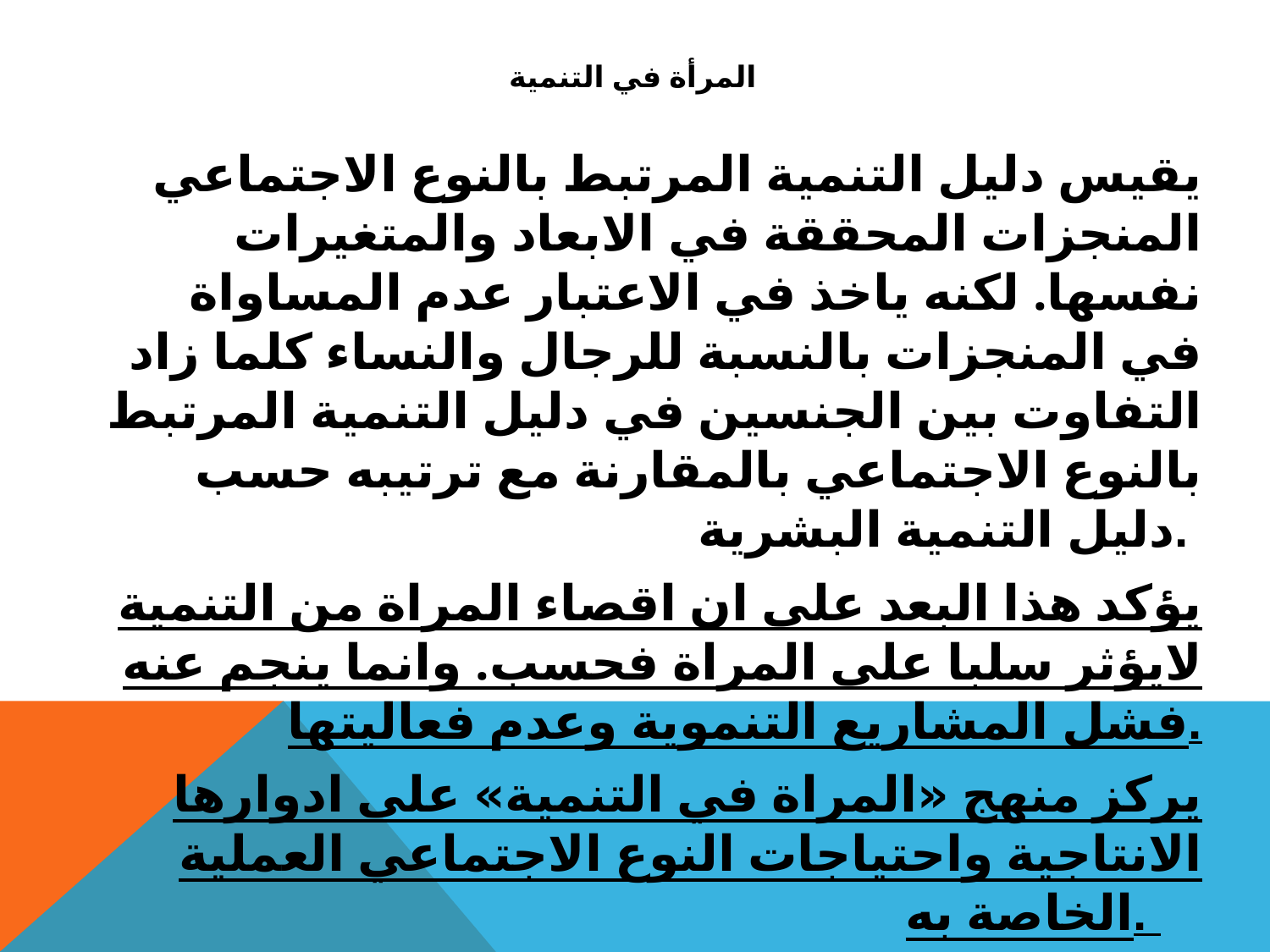

# المرأة في التنمية
يقيس دليل التنمية المرتبط بالنوع الاجتماعي المنجزات المحققة في الابعاد والمتغيرات نفسها. لكنه ياخذ في الاعتبار عدم المساواة في المنجزات بالنسبة للرجال والنساء كلما زاد التفاوت بين الجنسين في دليل التنمية المرتبط بالنوع الاجتماعي بالمقارنة مع ترتيبه حسب دليل التنمية البشرية.
يؤكد هذا البعد على ان اقصاء المراة من التنمية لايؤثر سلبا على المراة فحسب. وانما ينجم عنه فشل المشاريع التنموية وعدم فعاليتها.
يركز منهج «المراة في التنمية» على ادوارها الانتاجية واحتياجات النوع الاجتماعي العملية الخاصة به.